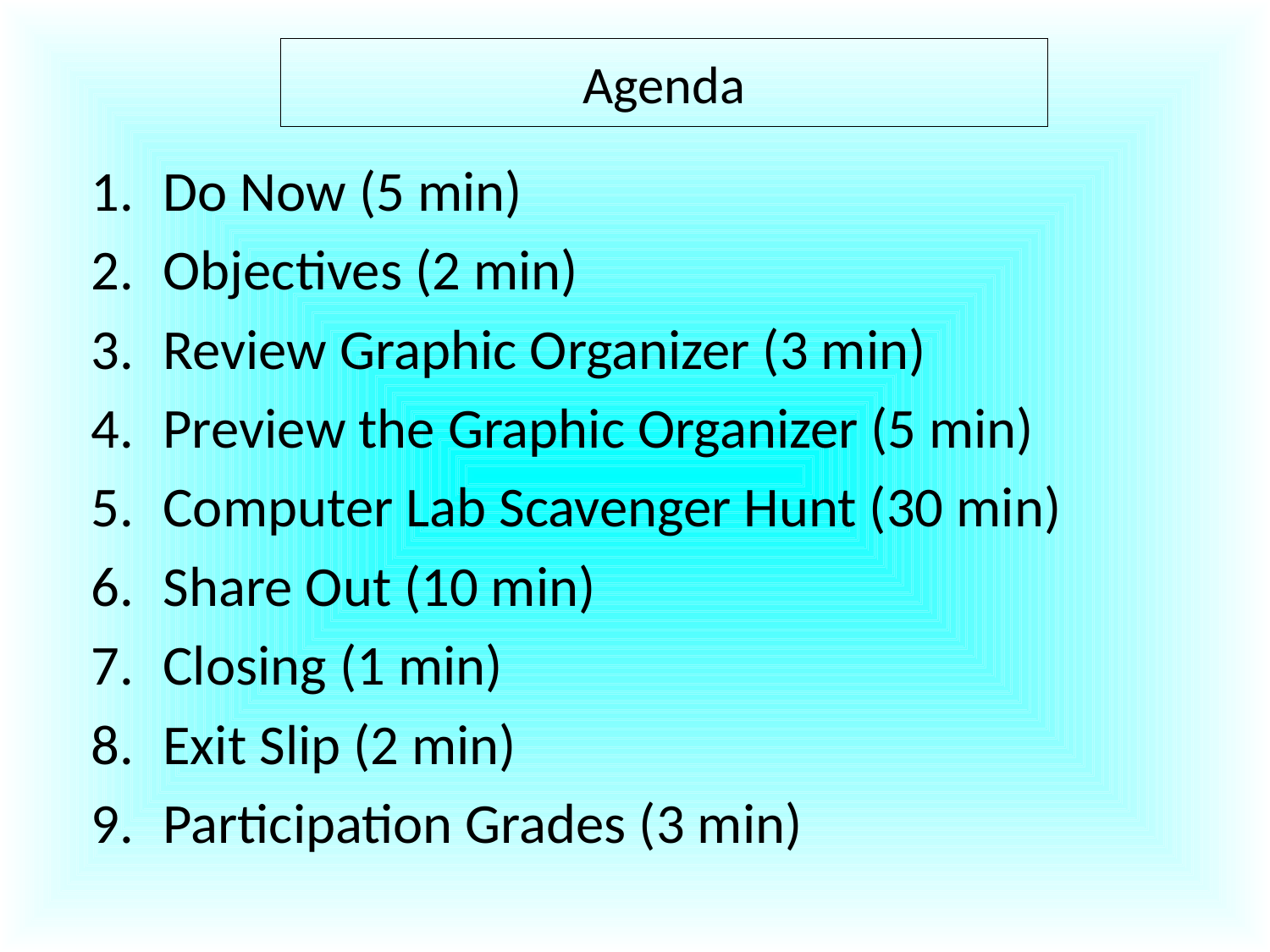

Agenda
Do Now (5 min)
Objectives (2 min)
Review Graphic Organizer (3 min)
Preview the Graphic Organizer (5 min)
Computer Lab Scavenger Hunt (30 min)
Share Out (10 min)
Closing (1 min)
Exit Slip (2 min)
Participation Grades (3 min)